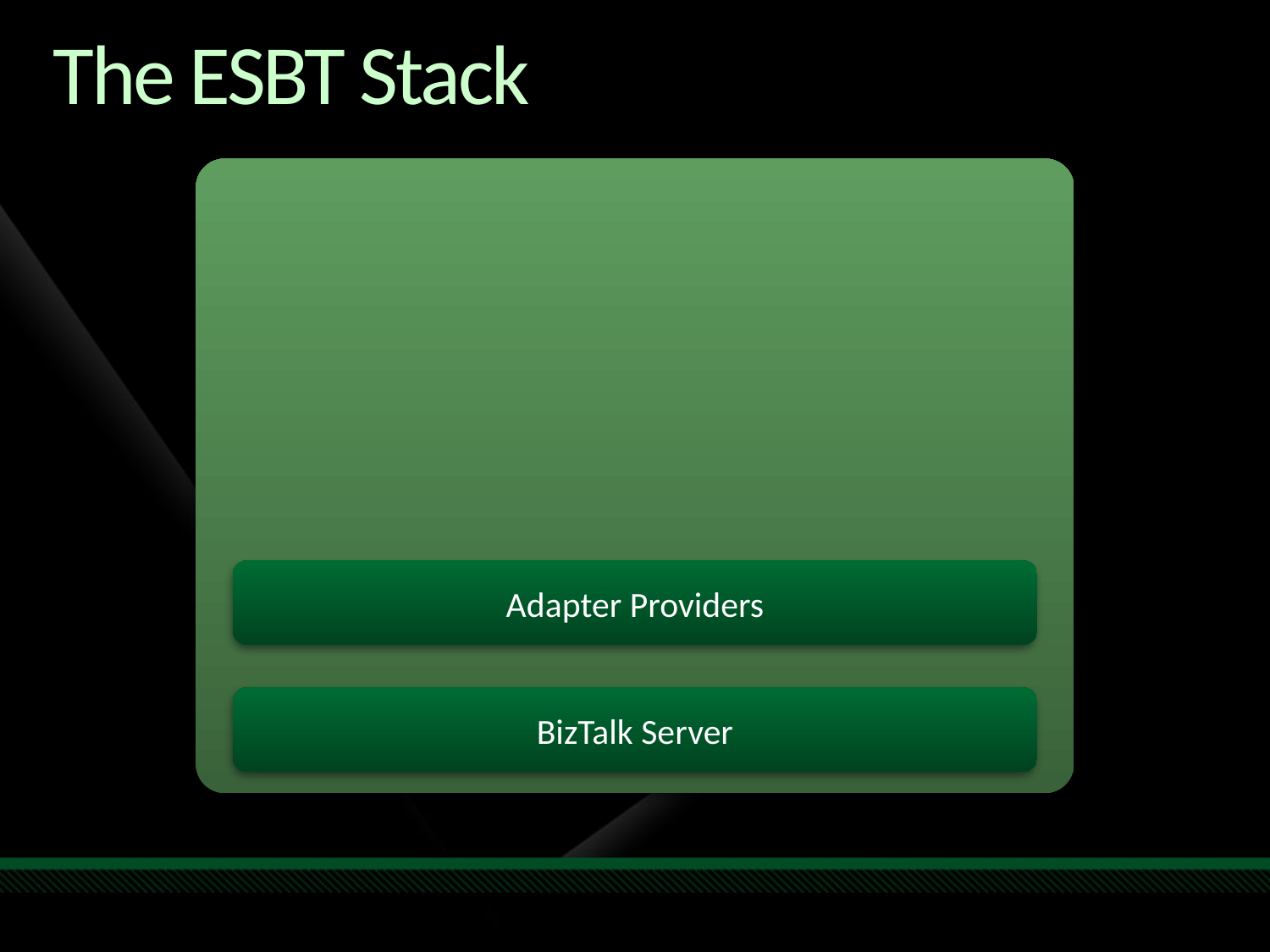

# The ESBT Stack

Adapter Providers
BizTalk Server